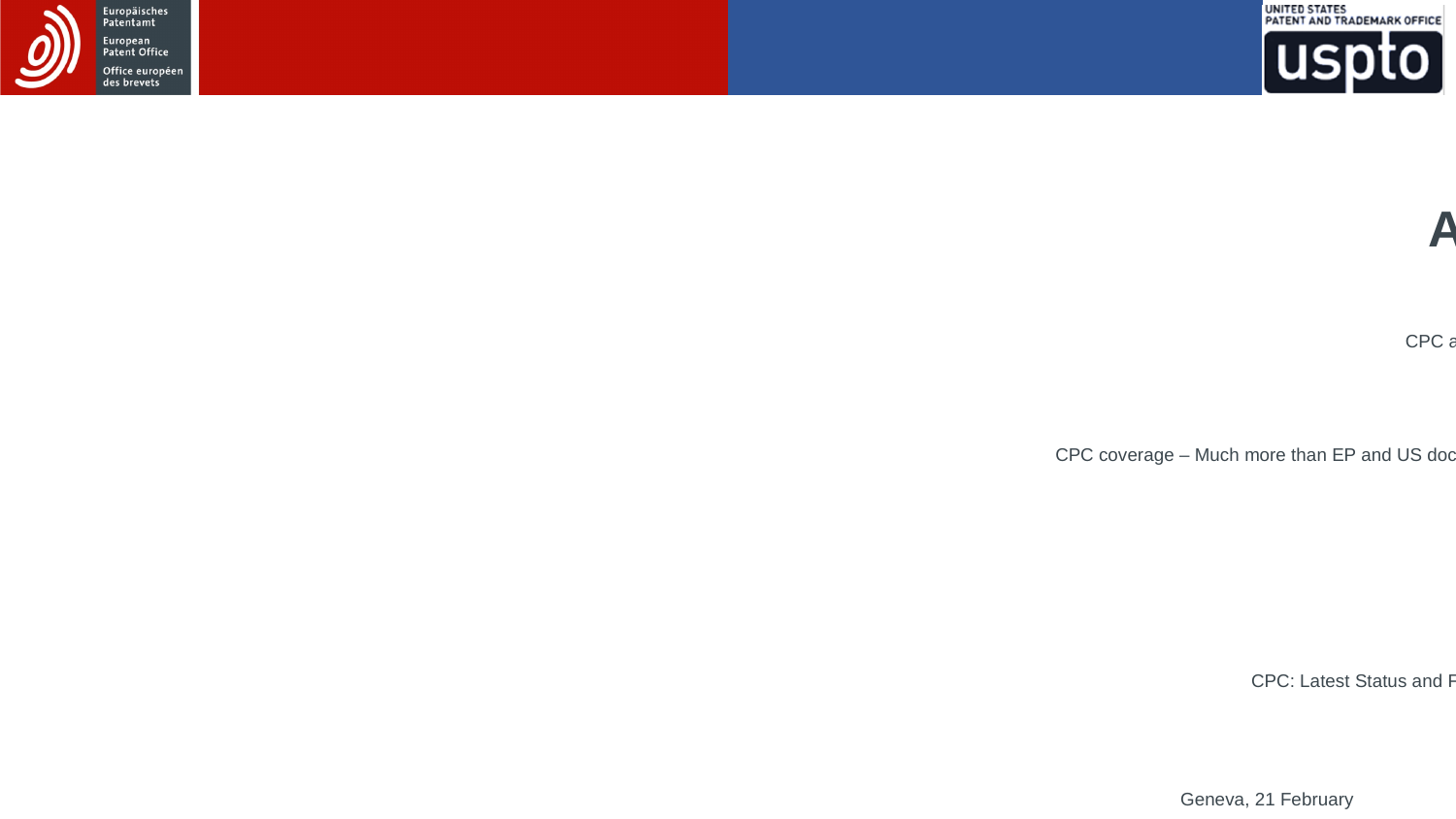

Agenda
CPC and National Offices

CPC coverage – Much more than EP and US documents and update

IT matters

CPC: Latest Status and Future Development

Geneva, 21 February  2017